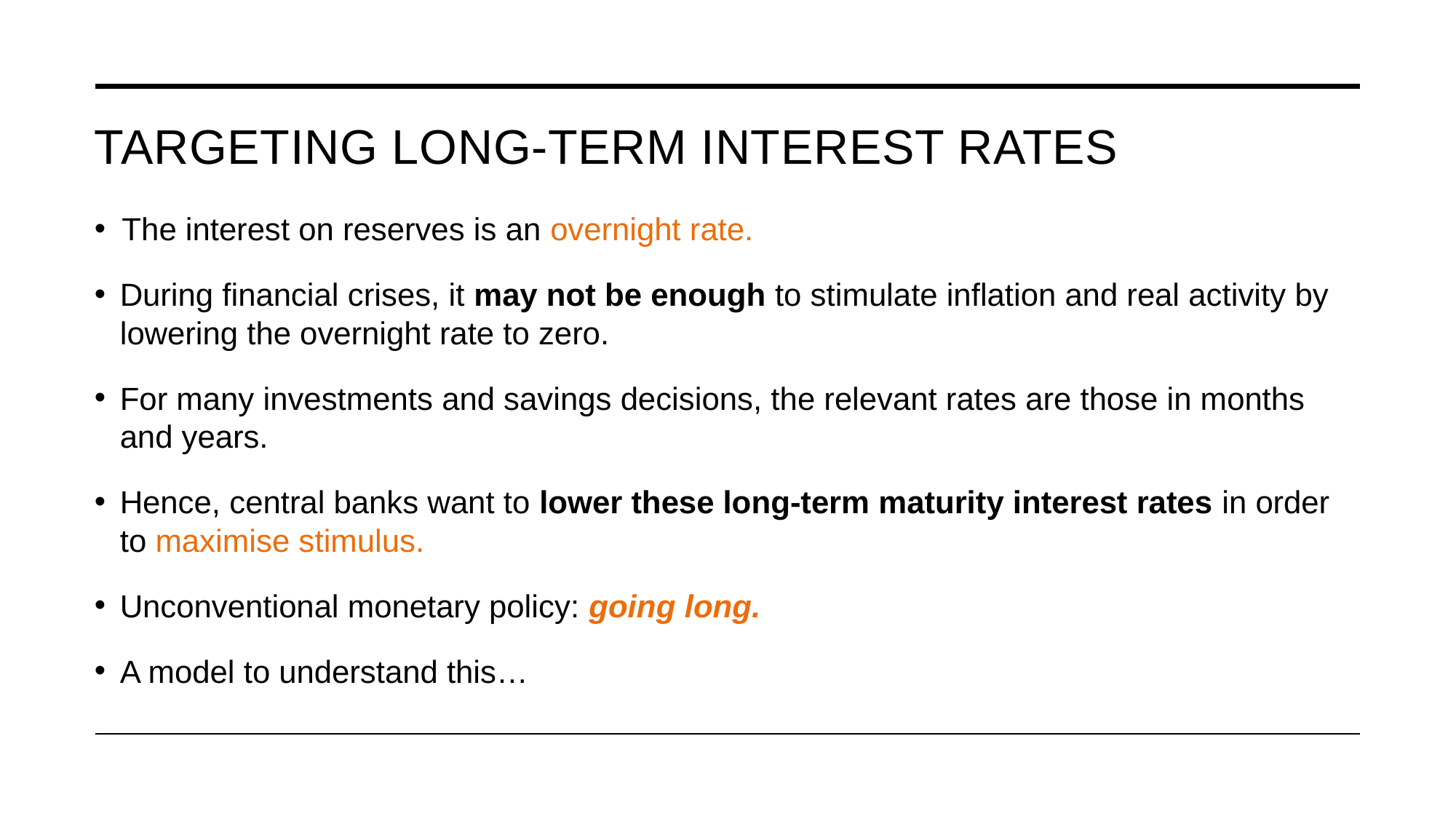

# Targeting long-term interest rates
The interest on reserves is an overnight rate.
During financial crises, it may not be enough to stimulate inflation and real activity by lowering the overnight rate to zero.
For many investments and savings decisions, the relevant rates are those in months and years.
Hence, central banks want to lower these long-term maturity interest rates in order to maximise stimulus.
Unconventional monetary policy: going long.
A model to understand this…